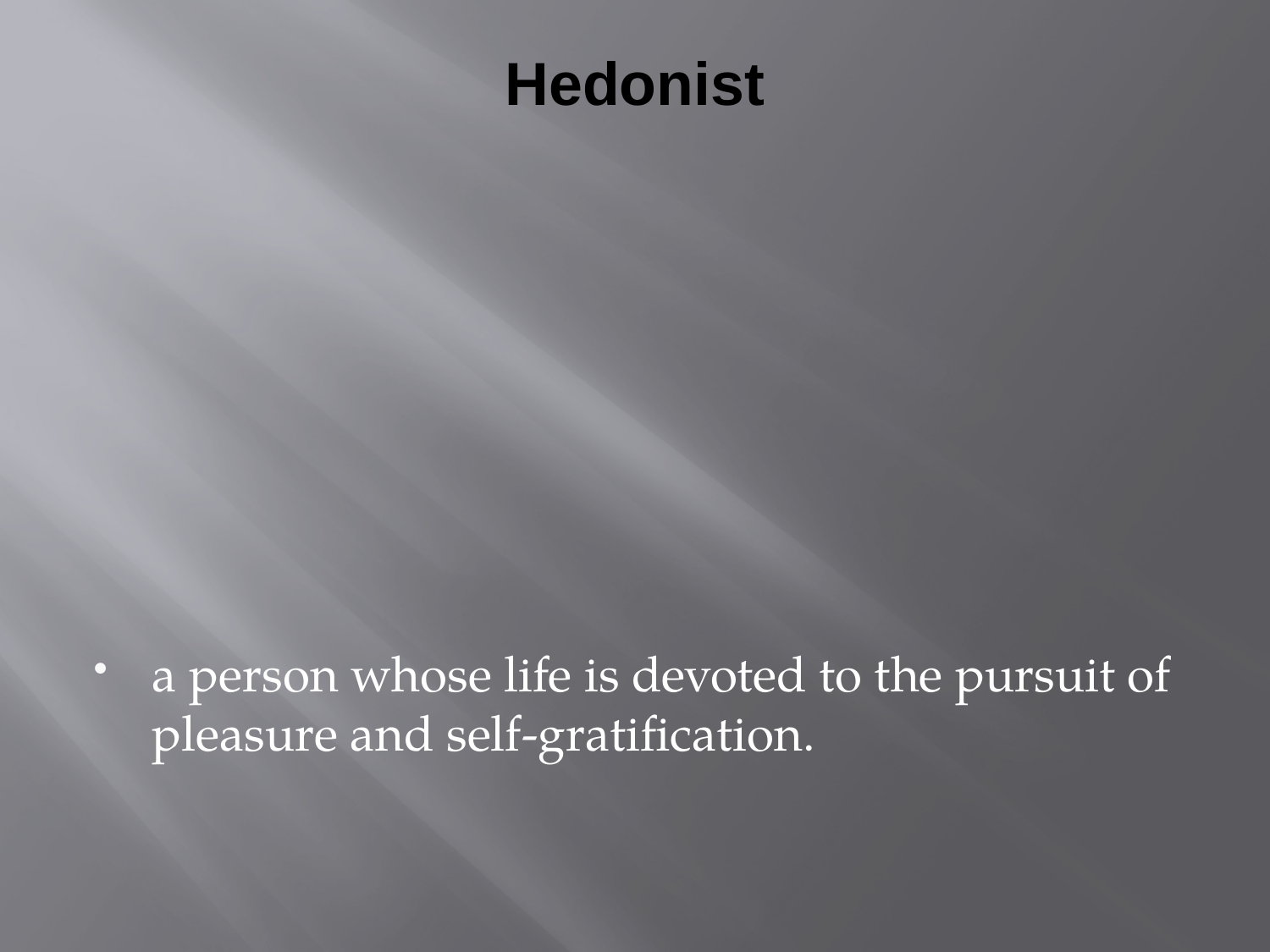

# Hedonist

a person whose life is devoted to the pursuit of pleasure and self-gratification.